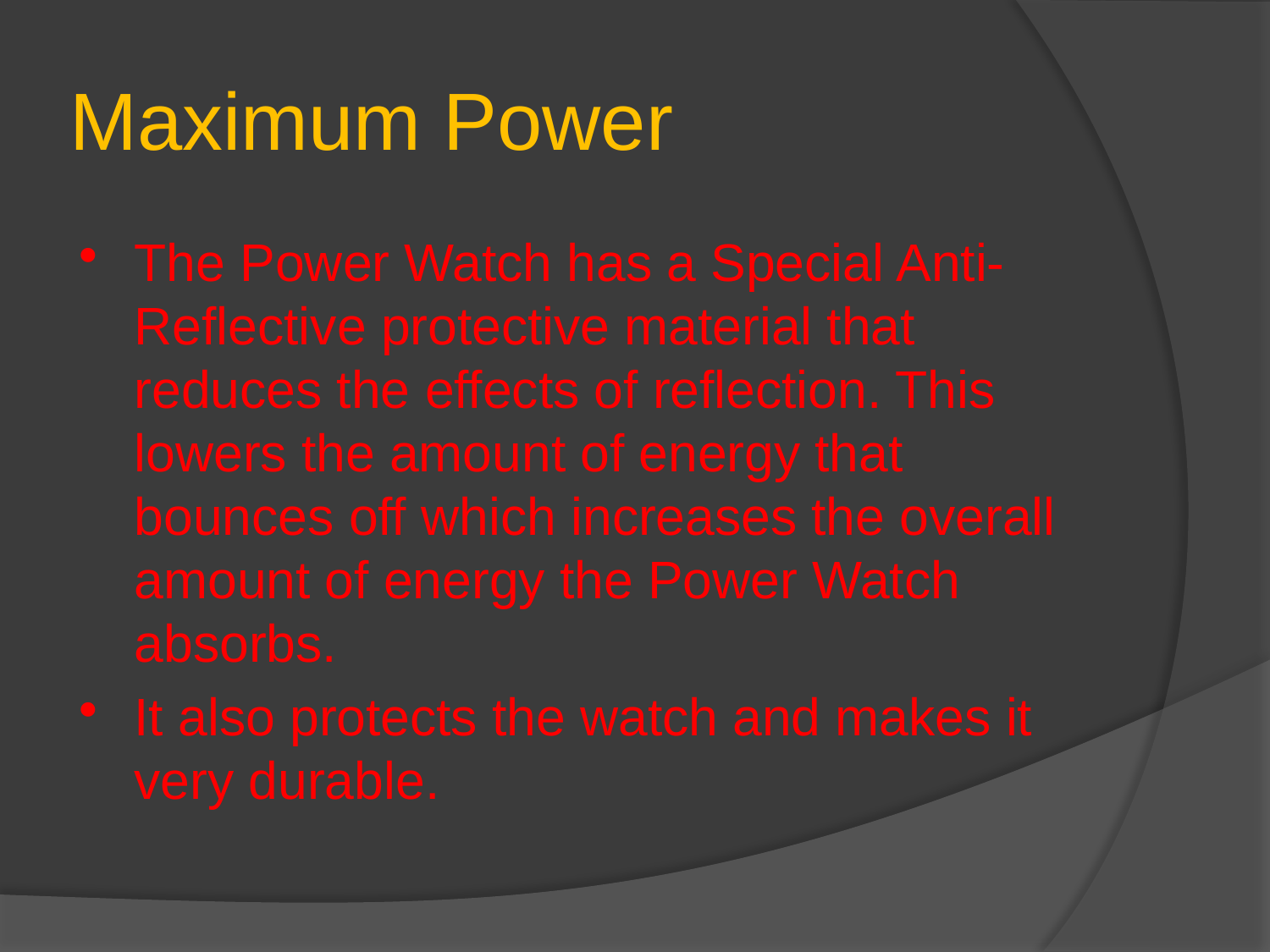

# Maximum Power
The Power Watch has a Special Anti-  Reflective protective material that reduces the effects of reflection. This lowers the amount of energy that bounces off which increases the overall amount of energy the Power Watch absorbs.
It also protects the watch and makes it very durable.